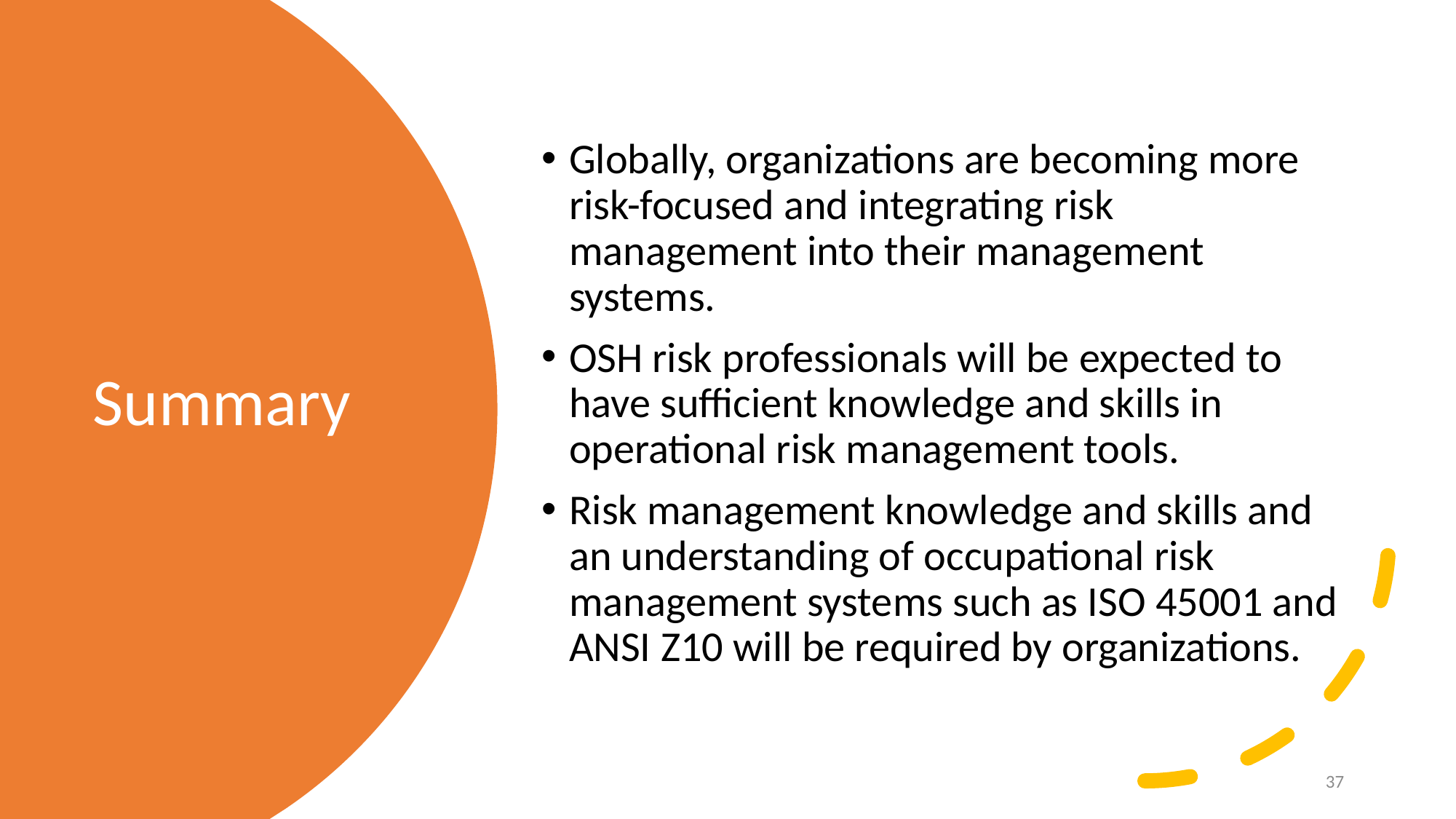

Globally, organizations are becoming more risk-focused and integrating risk management into their management systems.
OSH risk professionals will be expected to have sufficient knowledge and skills in operational risk management tools.
Risk management knowledge and skills and an understanding of occupational risk management systems such as ISO 45001 and ANSI Z10 will be required by organizations.
# Summary

37